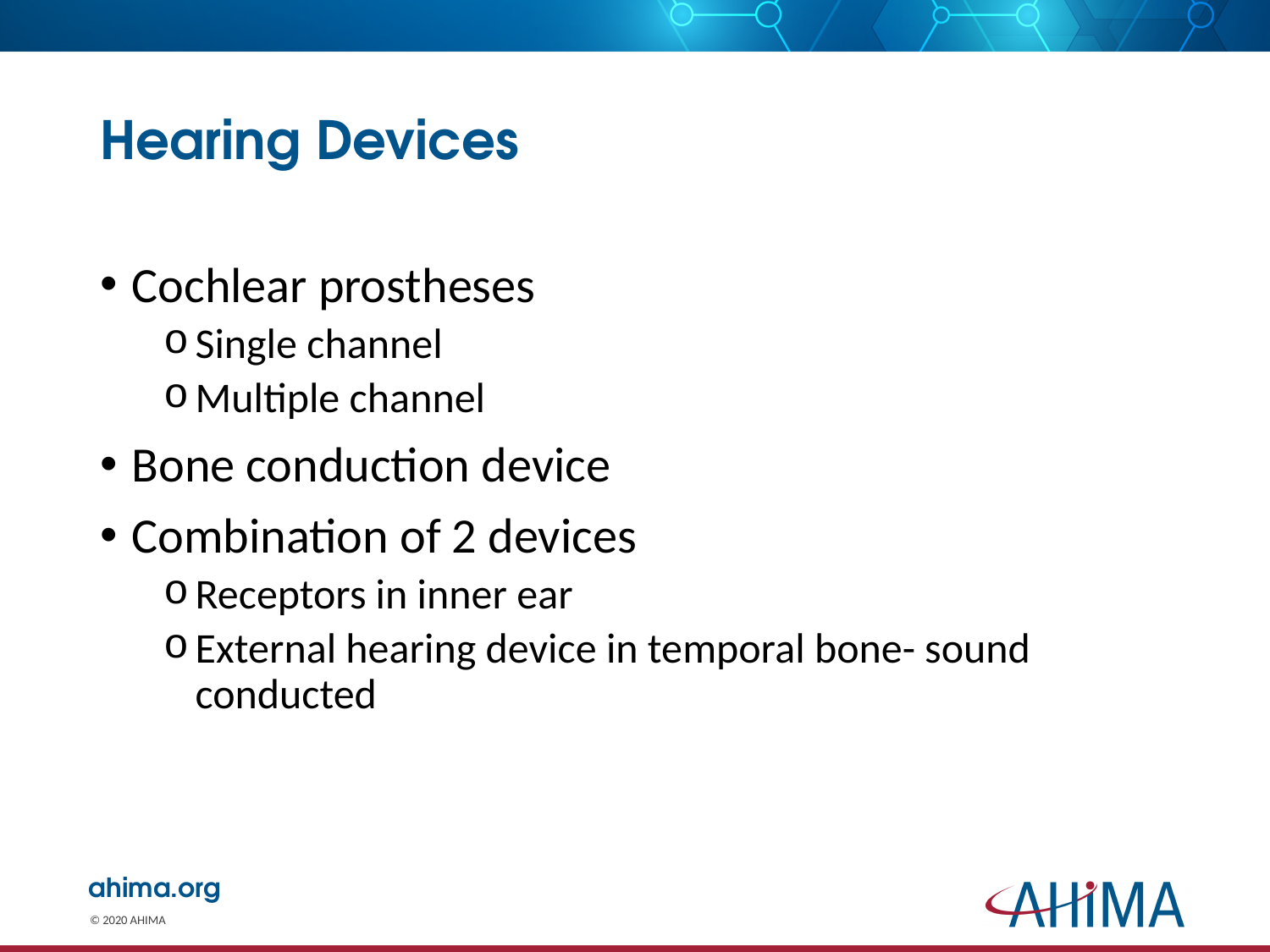

# Hearing Devices
Cochlear prostheses
Single channel
Multiple channel
Bone conduction device
Combination of 2 devices
Receptors in inner ear
External hearing device in temporal bone- sound conducted